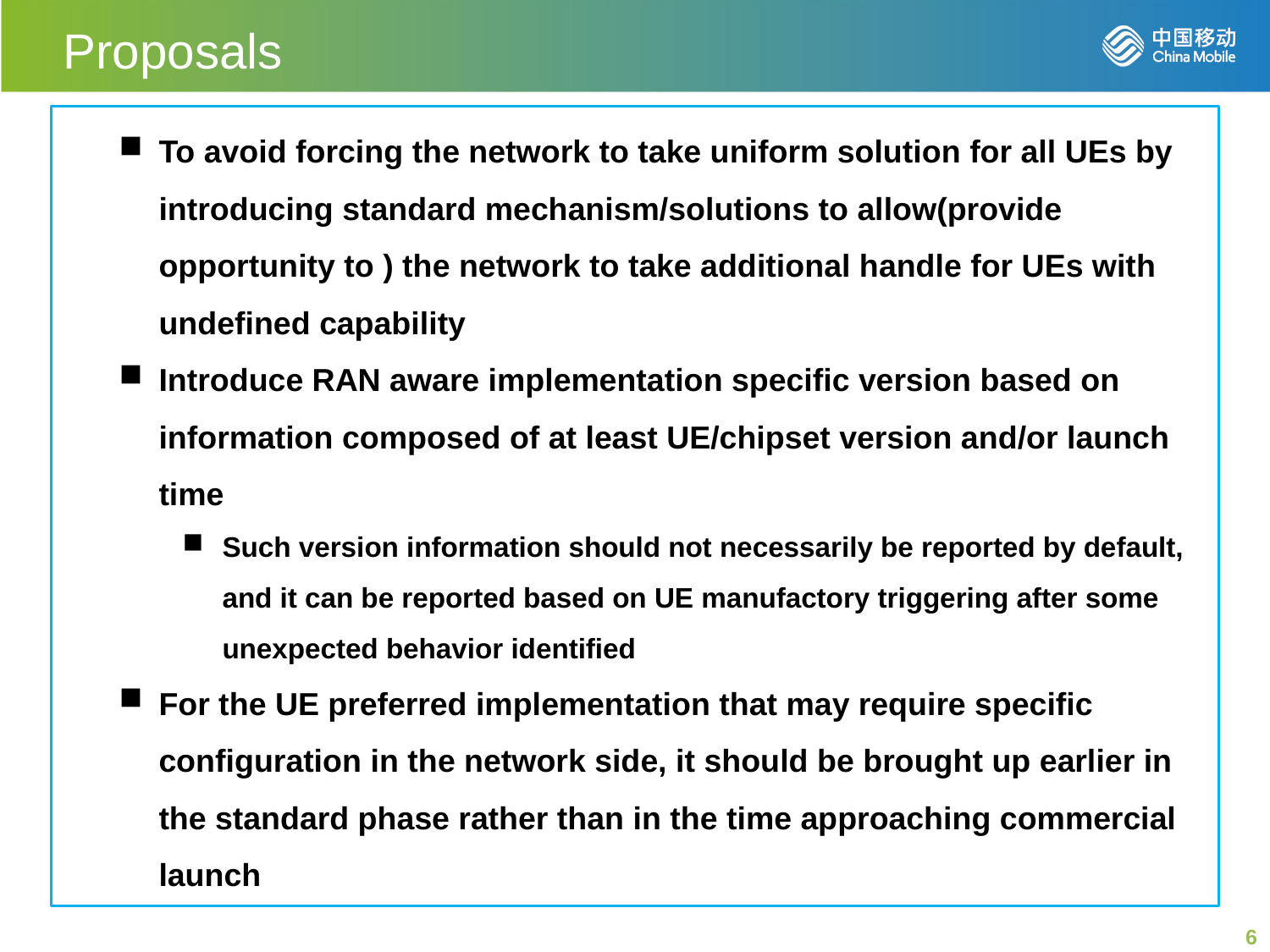

Proposals
To avoid forcing the network to take uniform solution for all UEs by introducing standard mechanism/solutions to allow(provide opportunity to ) the network to take additional handle for UEs with undefined capability
Introduce RAN aware implementation specific version based on information composed of at least UE/chipset version and/or launch time
Such version information should not necessarily be reported by default, and it can be reported based on UE manufactory triggering after some unexpected behavior identified
For the UE preferred implementation that may require specific configuration in the network side, it should be brought up earlier in the standard phase rather than in the time approaching commercial launch